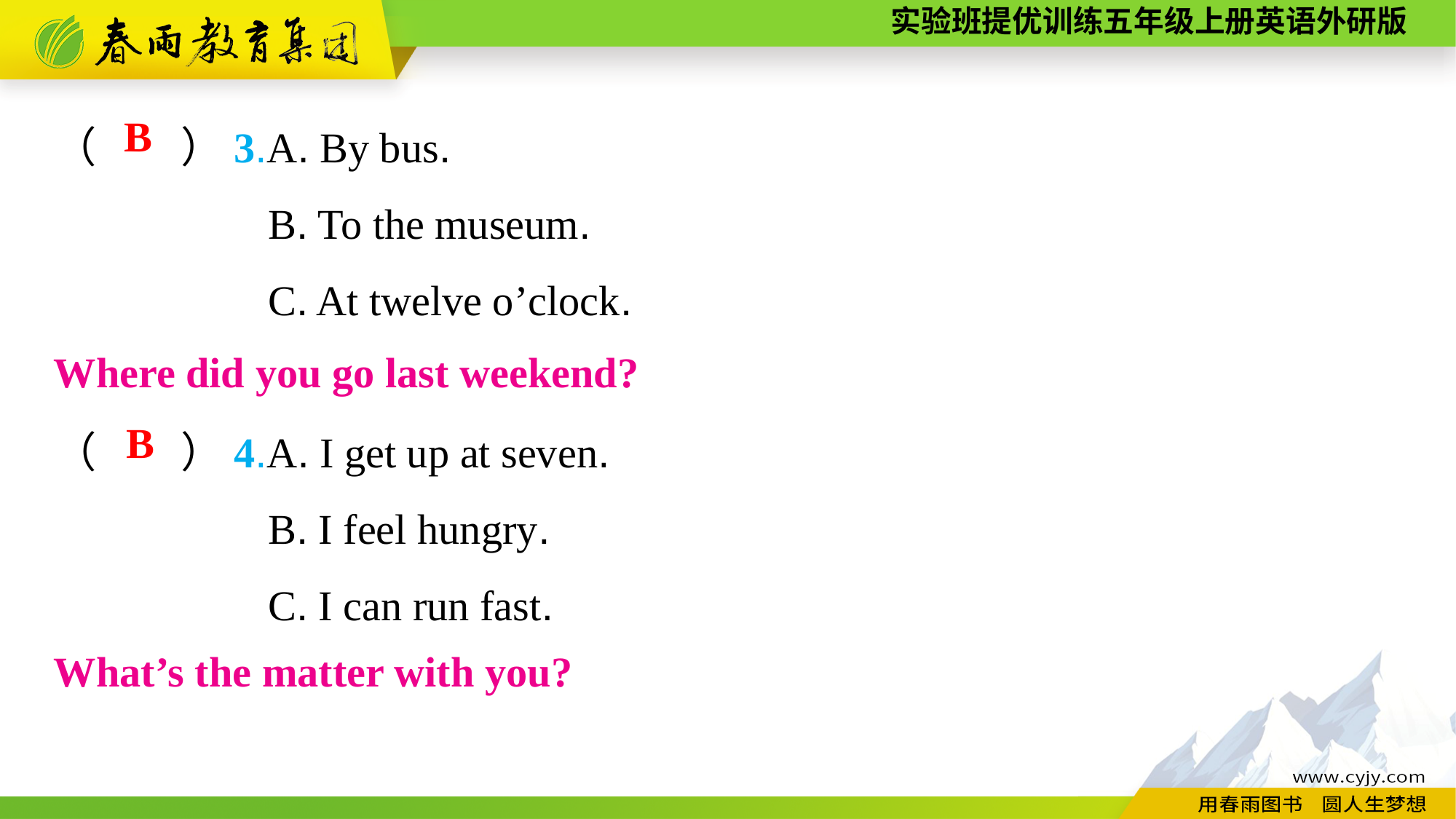

（　　）3.A. By bus.
B. To the museum.
C. At twelve o’clock.

（　　）4.A. I get up at seven.
B. I feel hungry.
C. I can run fast.
B
Where did you go last weekend?
B
What’s the matter with you?